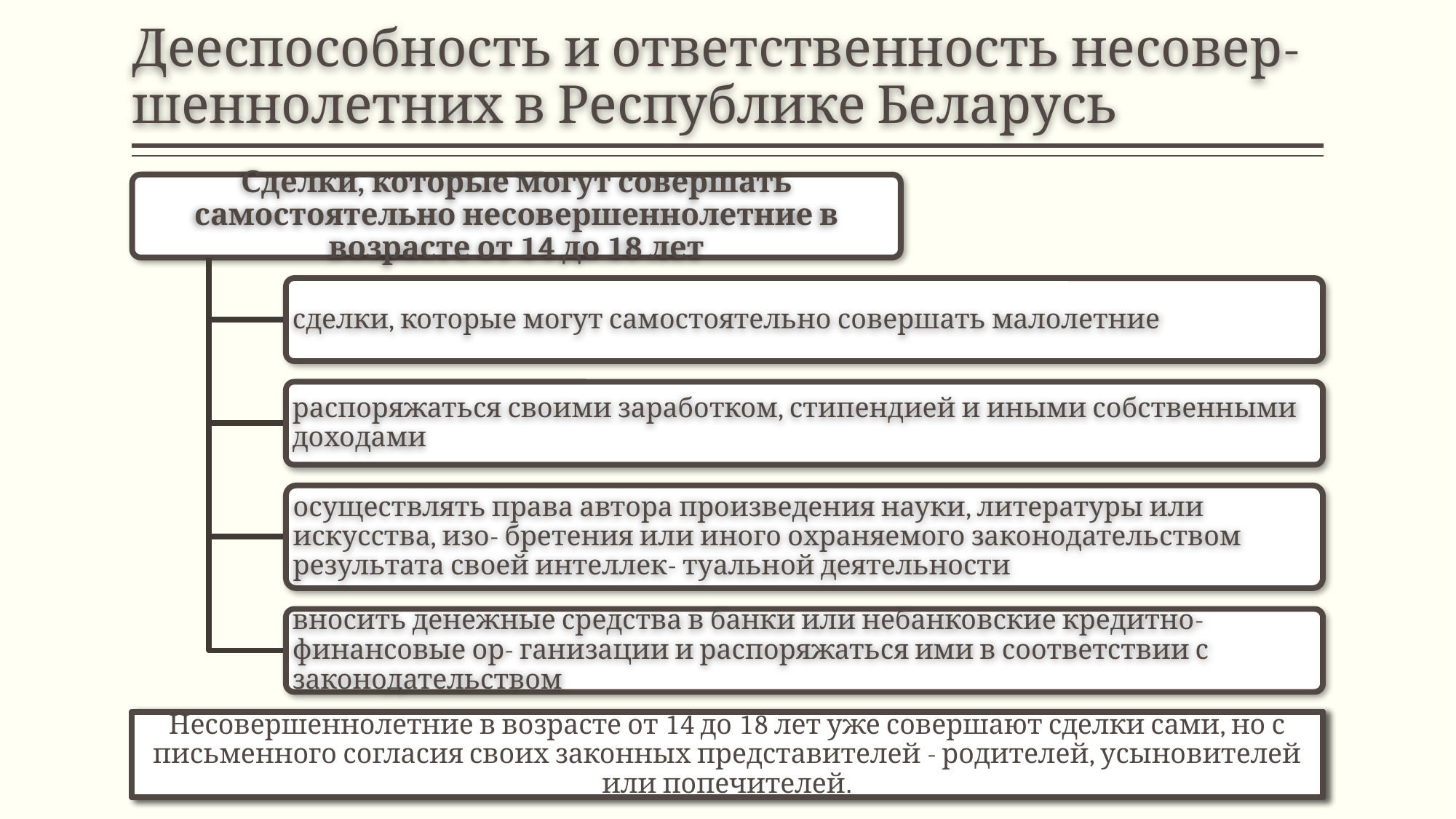

# Дееспособность и ответственность несовер- шеннолетних в Республике Беларусь

Сделки, которые могут совершать самостоятельно несовершеннолетние в возрасте от 14 до 18 лет

сделки, которые могут самостоятельно совершать малолетние

распоряжаться своими заработком, стипендией и иными собственными доходами

осуществлять права автора произведения науки, литературы или искусства, изо- бретения или иного охраняемого законодательством результата своей интеллек- туальной деятельности

вносить денежные средства в банки или небанковские кредитно-финансовые ор- ганизации и распоряжаться ими в соответствии с законодательством

Несовершеннолетние в возрасте от 14 до 18 лет уже совершают сделки сами, но с письменного согласия своих законных представителей - родителей, усыновителей или попечителей.